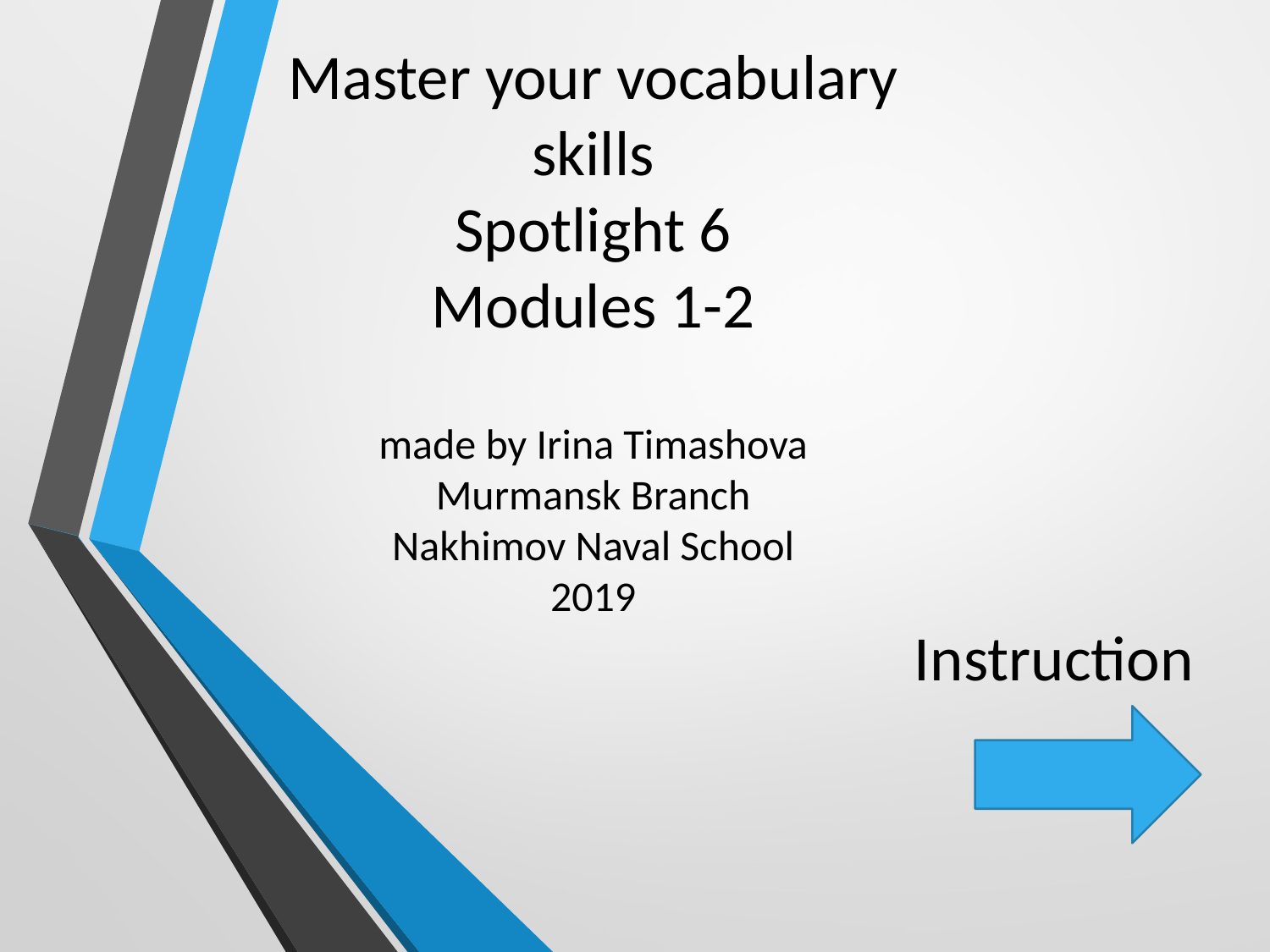

# Master your vocabulary skills Spotlight 6 Modules 1-2 made by Irina Timashova Murmansk Branch Nakhimov Naval School 2019
Instruction